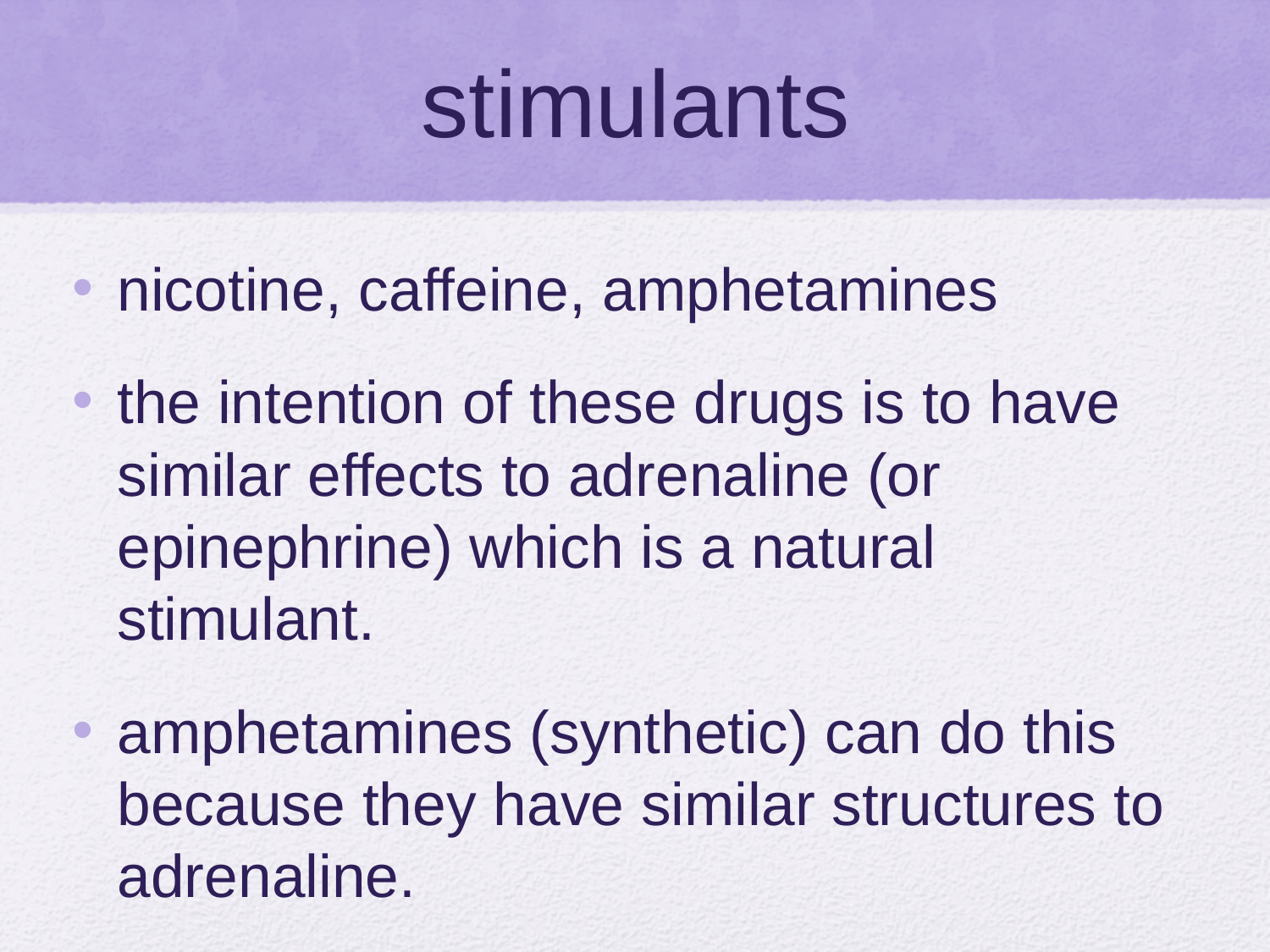

# stimulants
nicotine, caffeine, amphetamines
the intention of these drugs is to have similar effects to adrenaline (or epinephrine) which is a natural stimulant.
amphetamines (synthetic) can do this because they have similar structures to adrenaline.